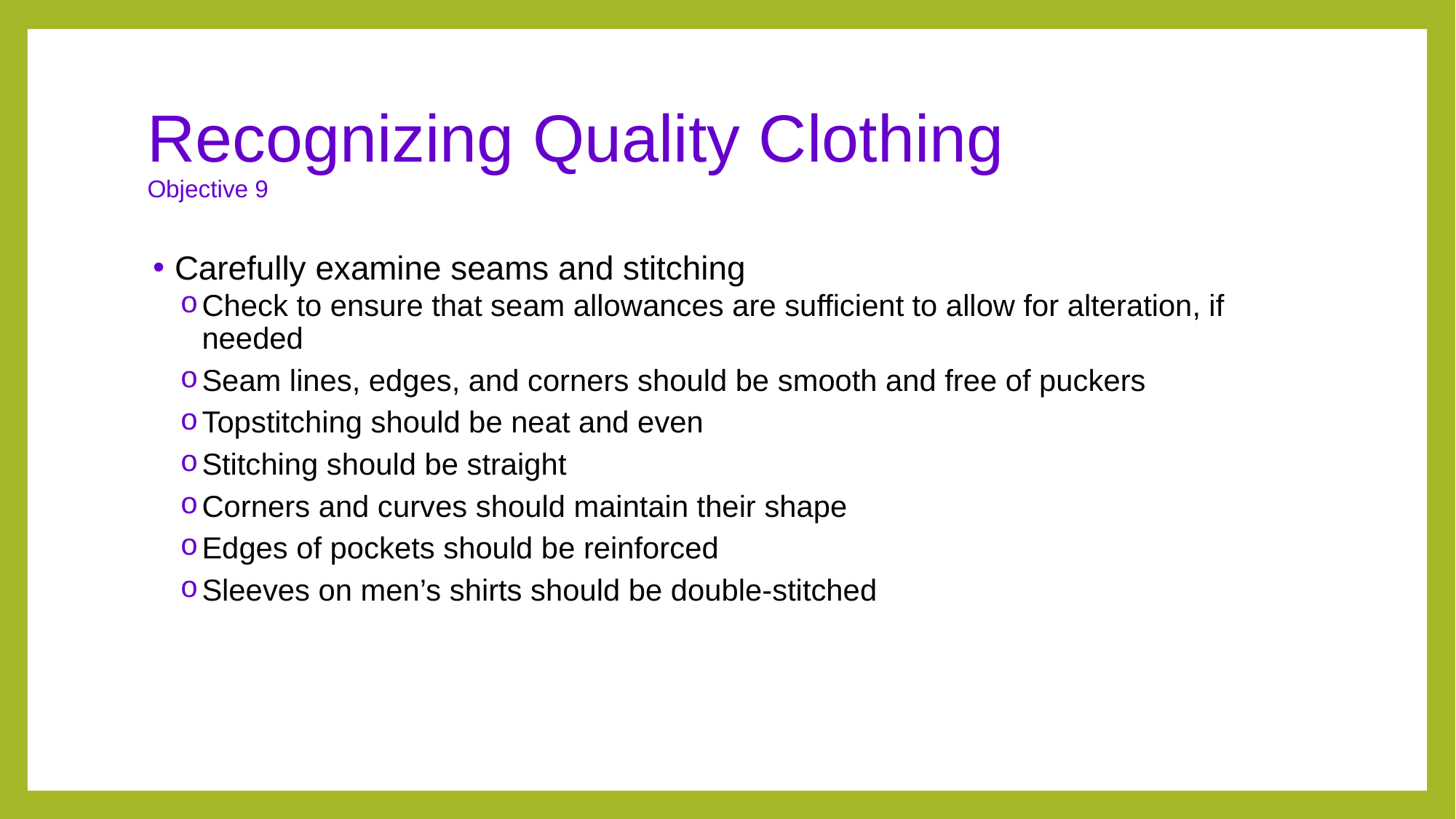

# Recognizing Quality Clothing Objective 9
Carefully examine seams and stitching
Check to ensure that seam allowances are sufficient to allow for alteration, if needed
Seam lines, edges, and corners should be smooth and free of puckers
Topstitching should be neat and even
Stitching should be straight
Corners and curves should maintain their shape
Edges of pockets should be reinforced
Sleeves on men’s shirts should be double-stitched